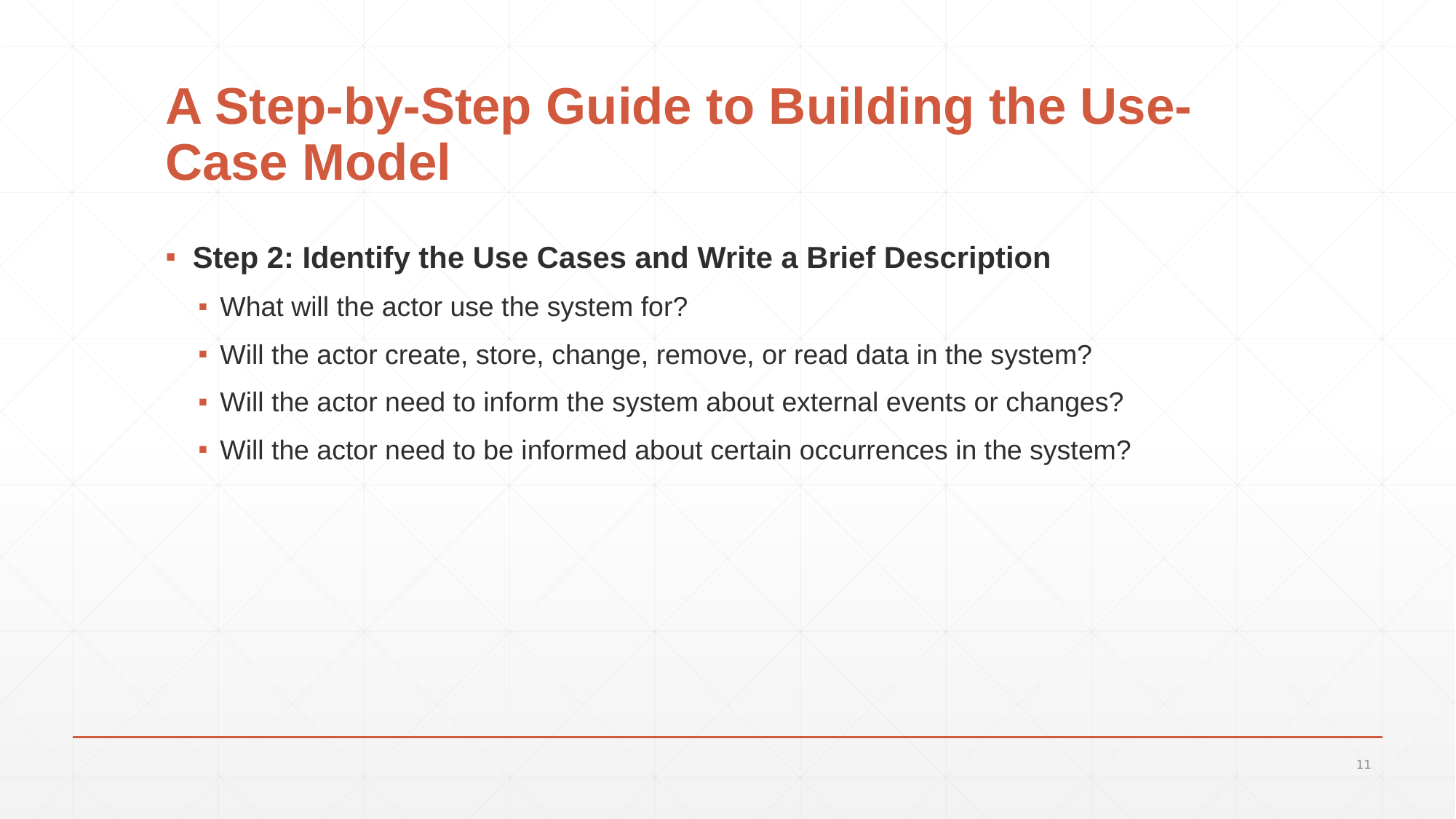

# A Step-by-Step Guide to Building the Use-Case Model
Step 2: Identify the Use Cases and Write a Brief Description
What will the actor use the system for?
Will the actor create, store, change, remove, or read data in the system?
Will the actor need to inform the system about external events or changes?
Will the actor need to be informed about certain occurrences in the system?

11